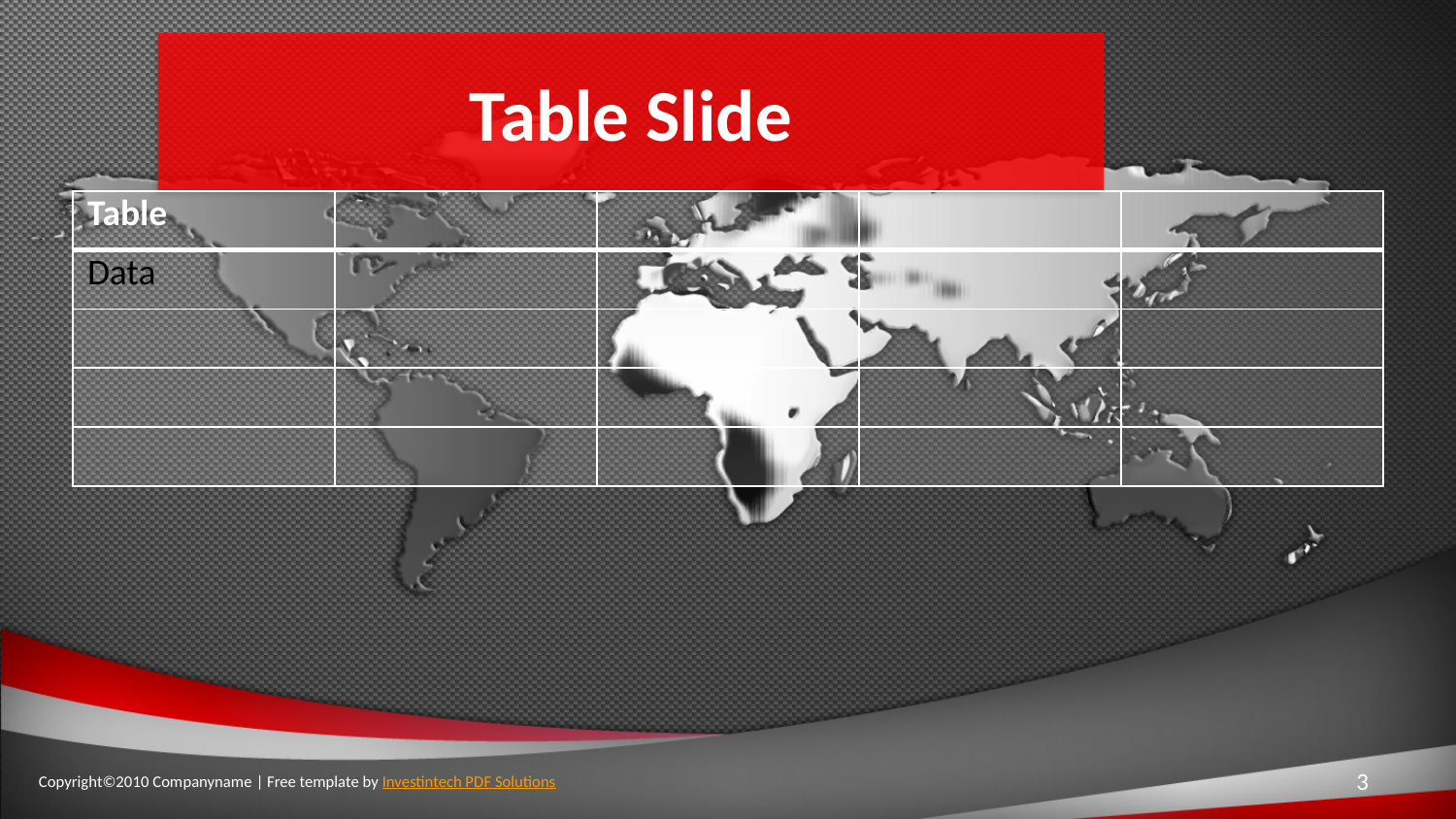

# Table Slide
| Table |  |  |  |  |
| --- | --- | --- | --- | --- |
| Data |  |  |  |  |
|  |  |  |  |  |
|  |  |  |  |  |
|  |  |  |  |  |
Copyright©2010 Companyname | Free template by Investintech PDF Solutions
3